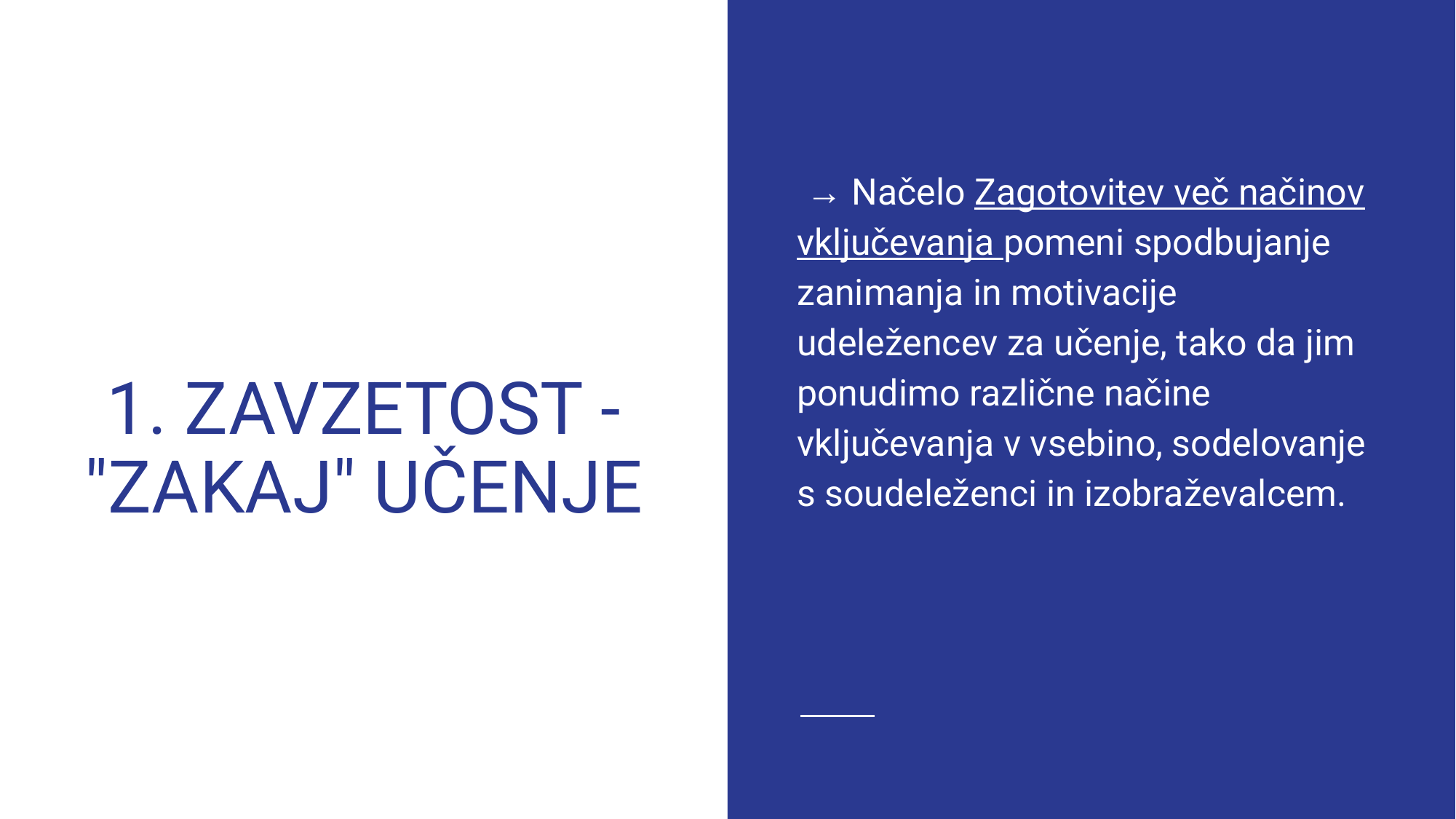

→ Načelo Zagotovitev več načinov vključevanja pomeni spodbujanje zanimanja in motivacije udeležencev za učenje, tako da jim ponudimo različne načine vključevanja v vsebino, sodelovanje s soudeleženci in izobraževalcem.

# 1. ZAVZETOST - "ZAKAJ" UČENJE